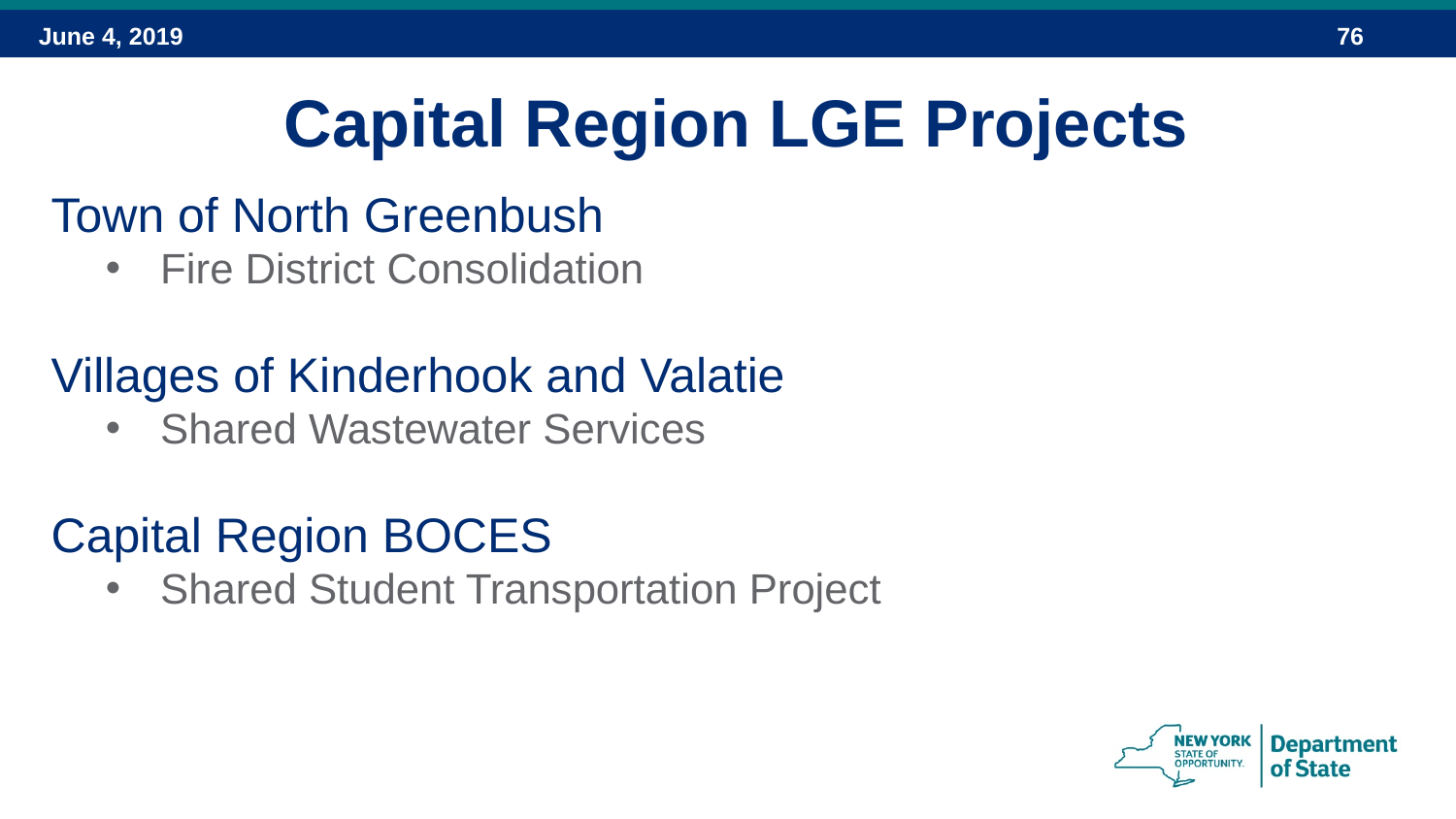

Capital Region LGE Projects
Town of North Greenbush
Fire District Consolidation

Villages of Kinderhook and Valatie
Shared Wastewater Services

Capital Region BOCES
Shared Student Transportation Project